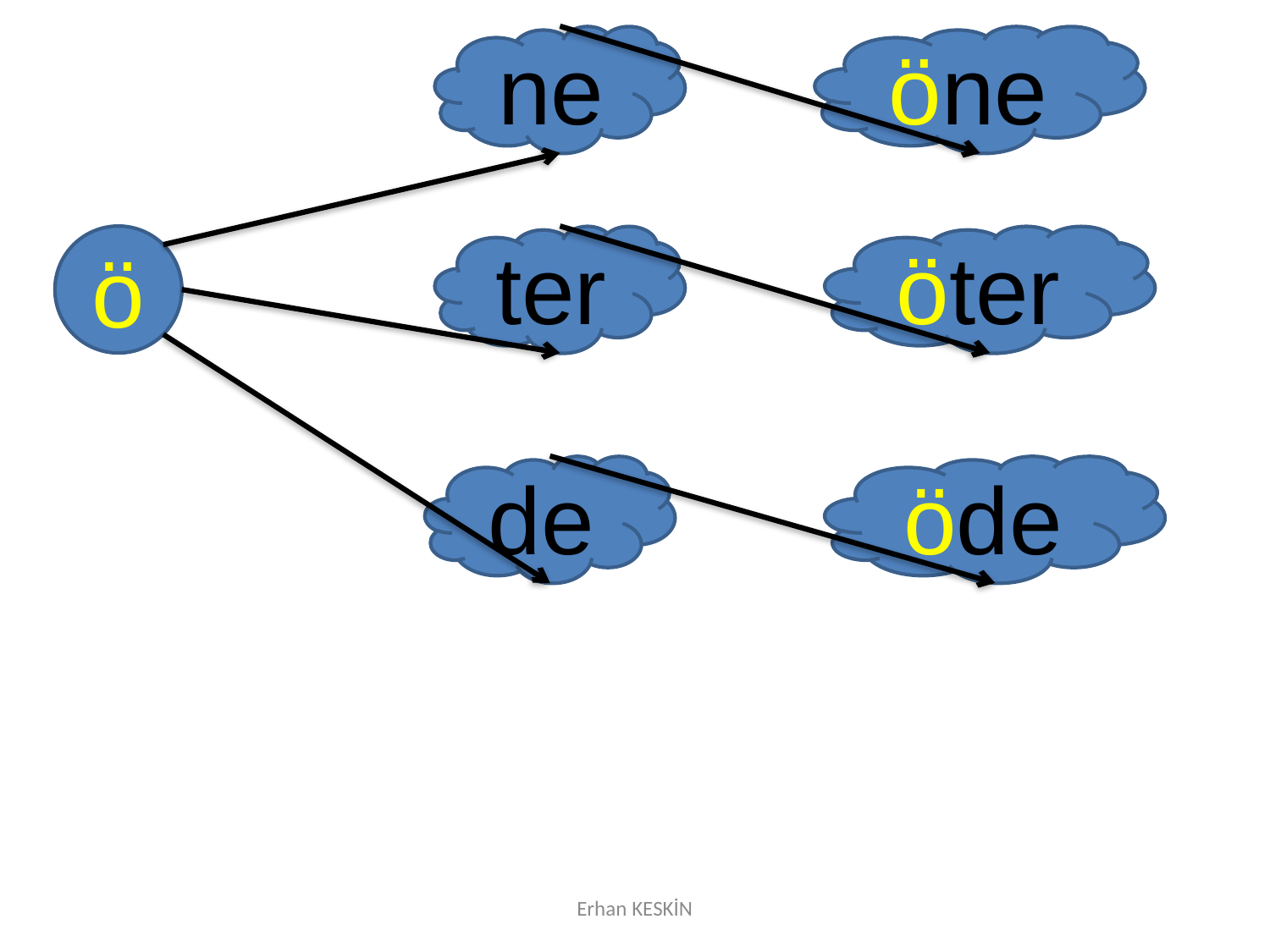

ne
öne
ö
ter
öter
de
öde
Erhan KESKİN